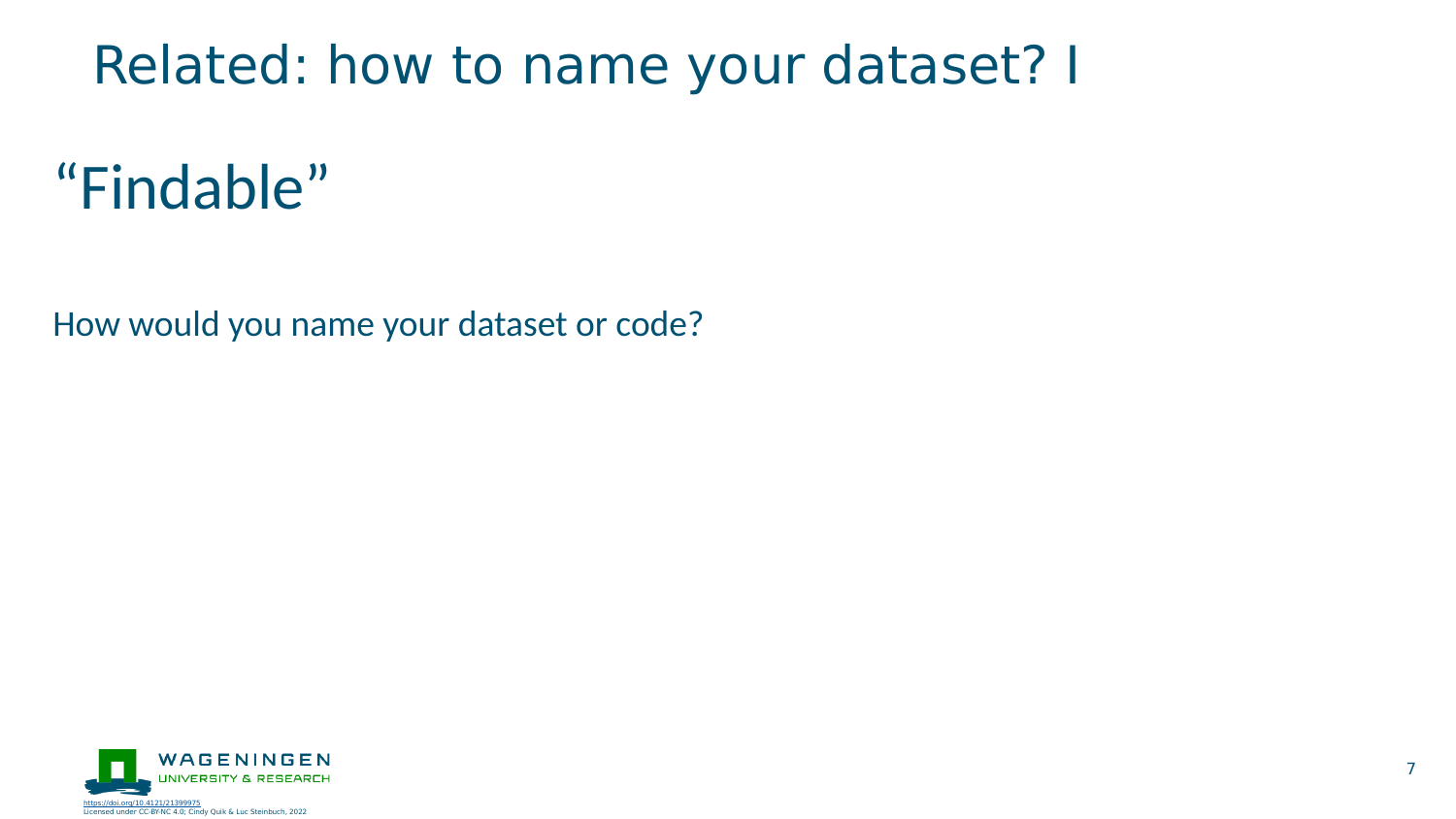

# Related: how to name your dataset? I
“Findable”

How would you name your dataset or code?

7